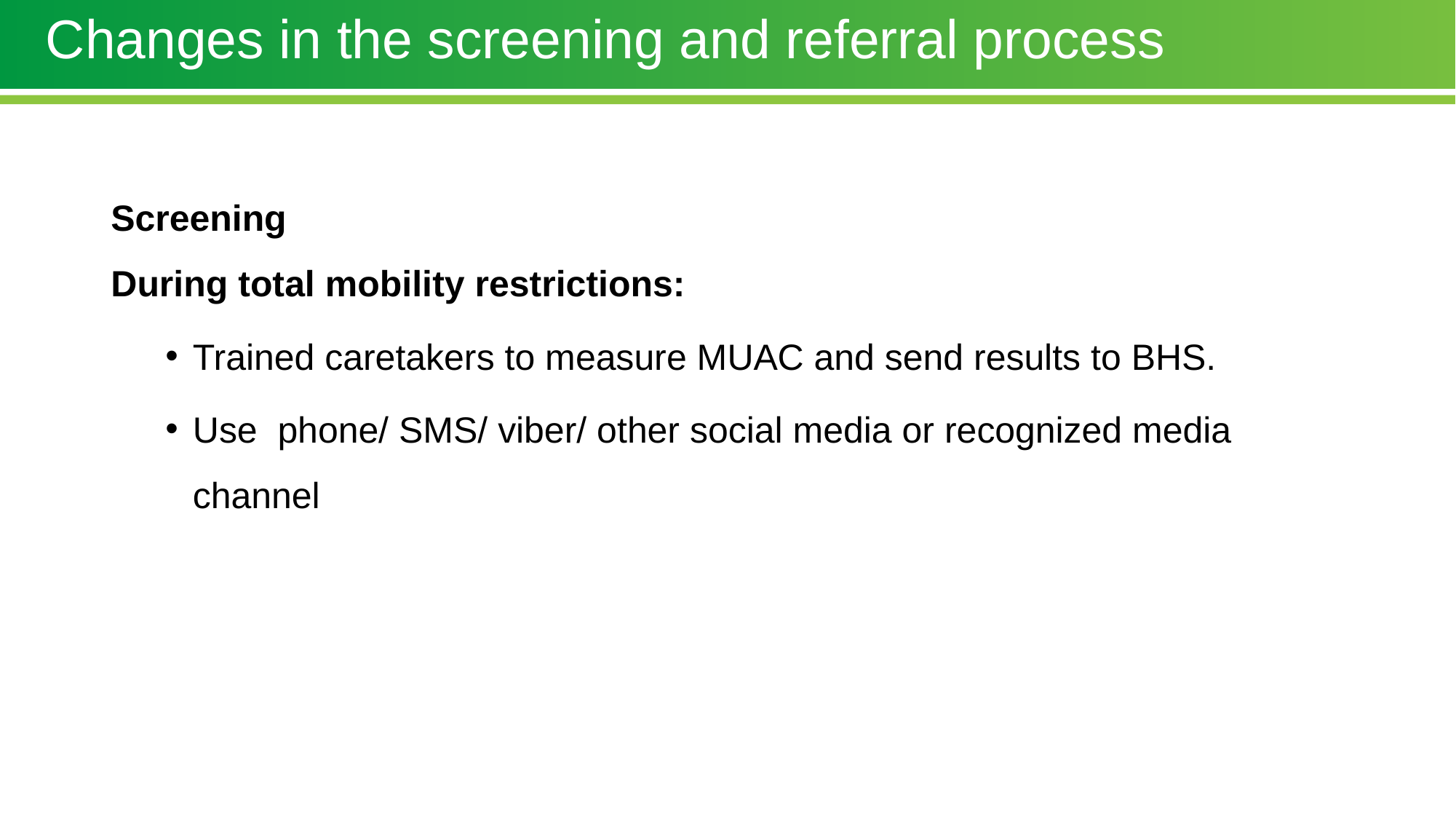

# Changes in the screening and referral process
Screening
During total mobility restrictions:
Trained caretakers to measure MUAC and send results to BHS.
Use  phone/ SMS/ viber/ other social media or recognized media channel